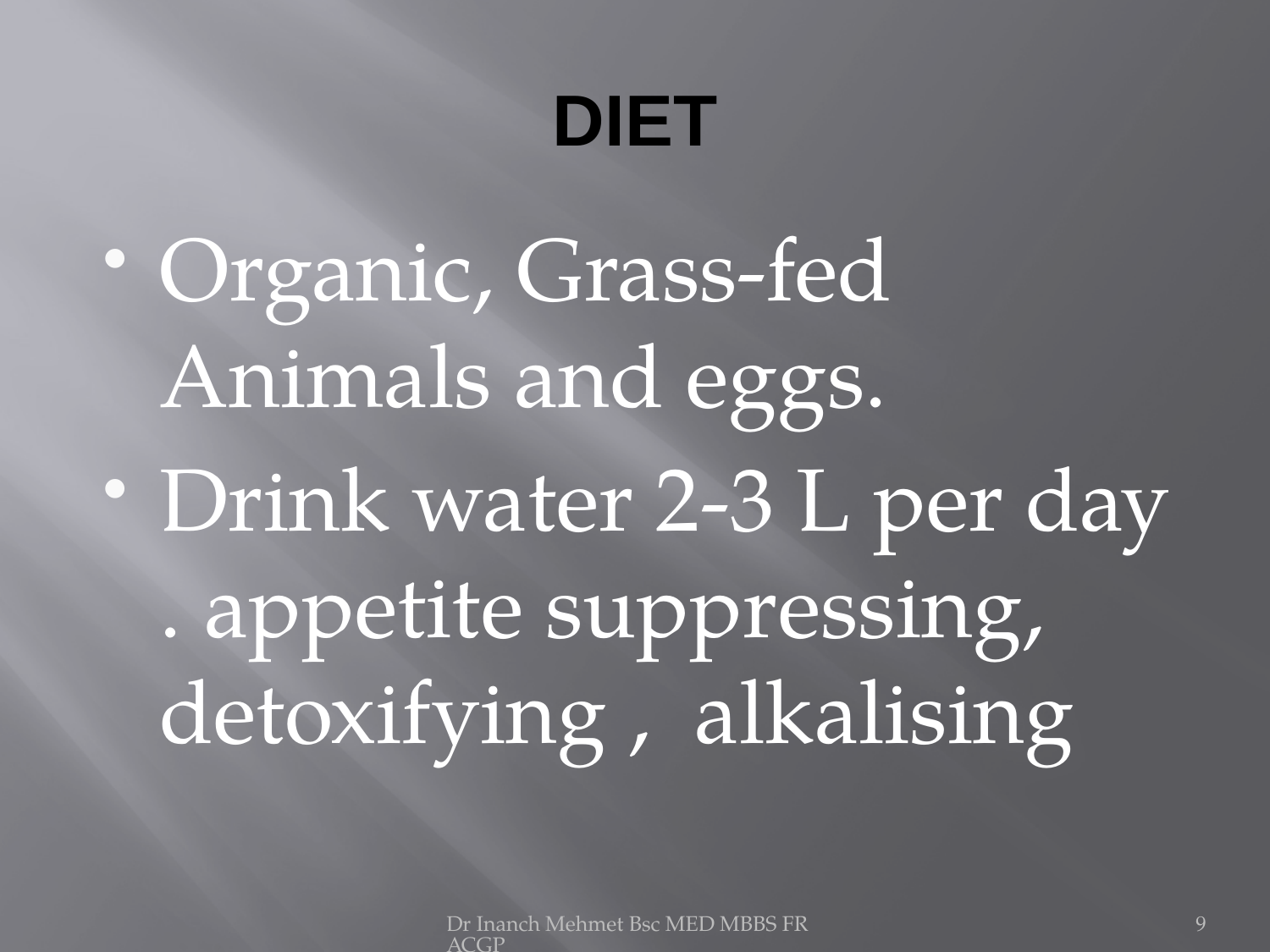

# DIET
Organic, Grass-fed Animals and eggs.
Drink water 2-3 L per day . appetite suppressing, detoxifying ,  alkalising

Dr Inanch Mehmet Bsc MED MBBS FRACGP
9